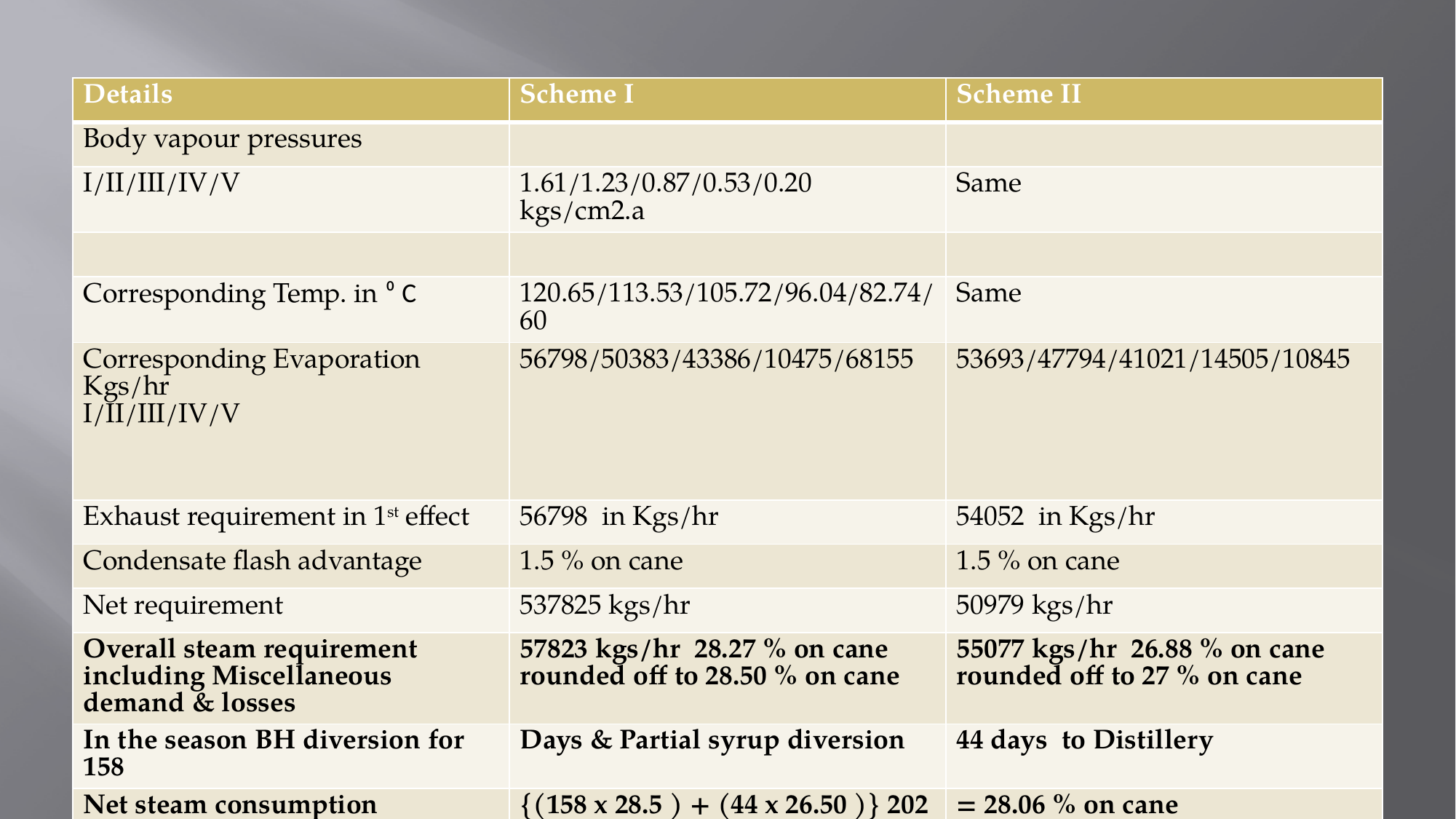

| Details | Scheme I | Scheme II |
| --- | --- | --- |
| Body vapour pressures |  |  |
| I/II/III/IV/V | 1.61/1.23/0.87/0.53/0.20 kgs/cm2.a | Same |
|  |  |  |
| Corresponding Temp. in ⁰ C | 120.65/113.53/105.72/96.04/82.74/60 | Same |
| Corresponding Evaporation Kgs/hr I/II/III/IV/V | 56798/50383/43386/10475/68155 | 53693/47794/41021/14505/10845 |
| Exhaust requirement in 1st effect | 56798 in Kgs/hr | 54052 in Kgs/hr |
| Condensate flash advantage | 1.5 % on cane | 1.5 % on cane |
| Net requirement | 537825 kgs/hr | 50979 kgs/hr |
| Overall steam requirement including Miscellaneous demand & losses | 57823 kgs/hr 28.27 % on cane rounded off to 28.50 % on cane | 55077 kgs/hr 26.88 % on cane rounded off to 27 % on cane |
| In the season BH diversion for 158 | Days & Partial syrup diversion | 44 days to Distillery |
| Net steam consumption | {(158 x 28.5 ) + (44 x 26.50 )} 202 | = 28.06 % on cane |